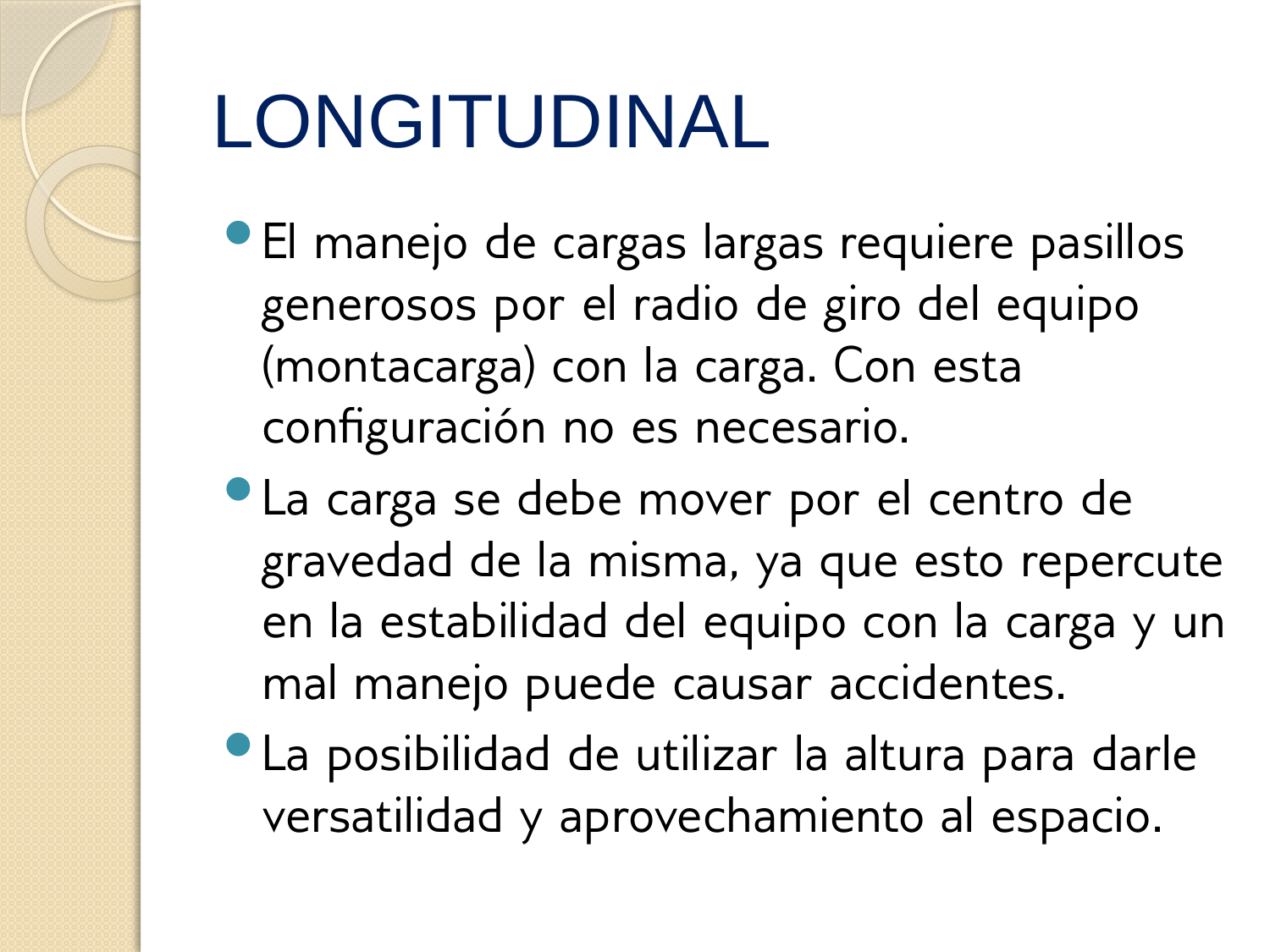

# LONGITUDINAL
El manejo de cargas largas requiere pasillos generosos por el radio de giro del equipo (montacarga) con la carga. Con esta configuración no es necesario.
La carga se debe mover por el centro de gravedad de la misma, ya que esto repercute en la estabilidad del equipo con la carga y un mal manejo puede causar accidentes.
La posibilidad de utilizar la altura para darle versatilidad y aprovechamiento al espacio.